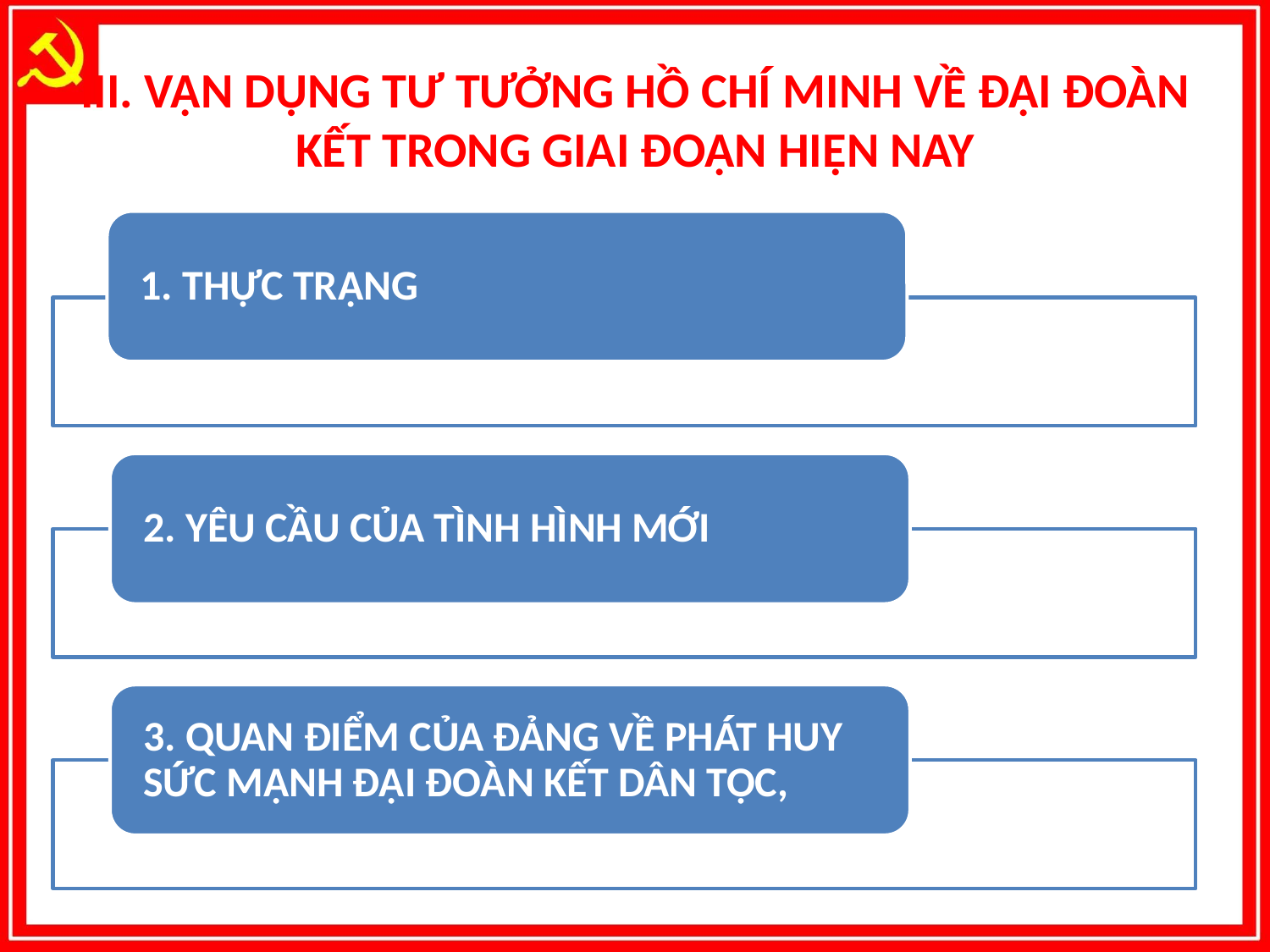

# III. VẬN DỤNG TƯ TƯỞNG HỒ CHÍ MINH VỀ ĐẠI ĐOÀN KẾT TRONG GIAI ĐOẠN HIỆN NAY

1. THỰC TRẠNG

2. YÊU CẦU CỦA TÌNH HÌNH MỚI

3. QUAN ĐIỂM CỦA ĐẢNG VỀ PHÁT HUY SỨC MẠNH ĐẠI ĐOÀN KẾT DÂN TỘC,